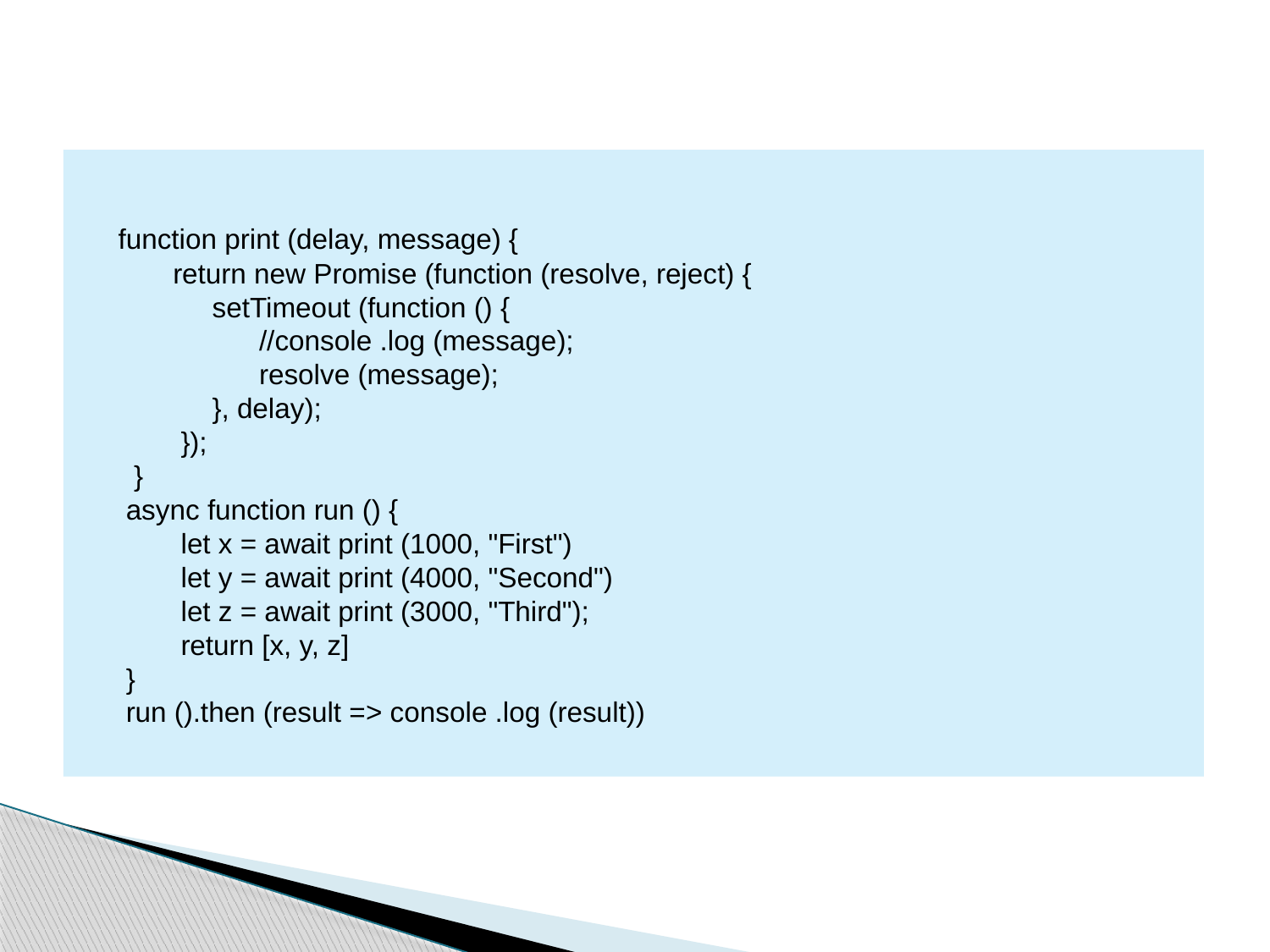

function print (delay, message) {
              return new Promise (function (resolve, reject) {
                   setTimeout (function () {
                         //console .log (message);
                         resolve (message);
                   }, delay);
               });
         }
        async function run () {
               let x = await print (1000, "First")
               let y = await print (4000, "Second")
               let z = await print (3000, "Third");
               return [x, y, z]
        }
        run ().then (result => console .log (result))